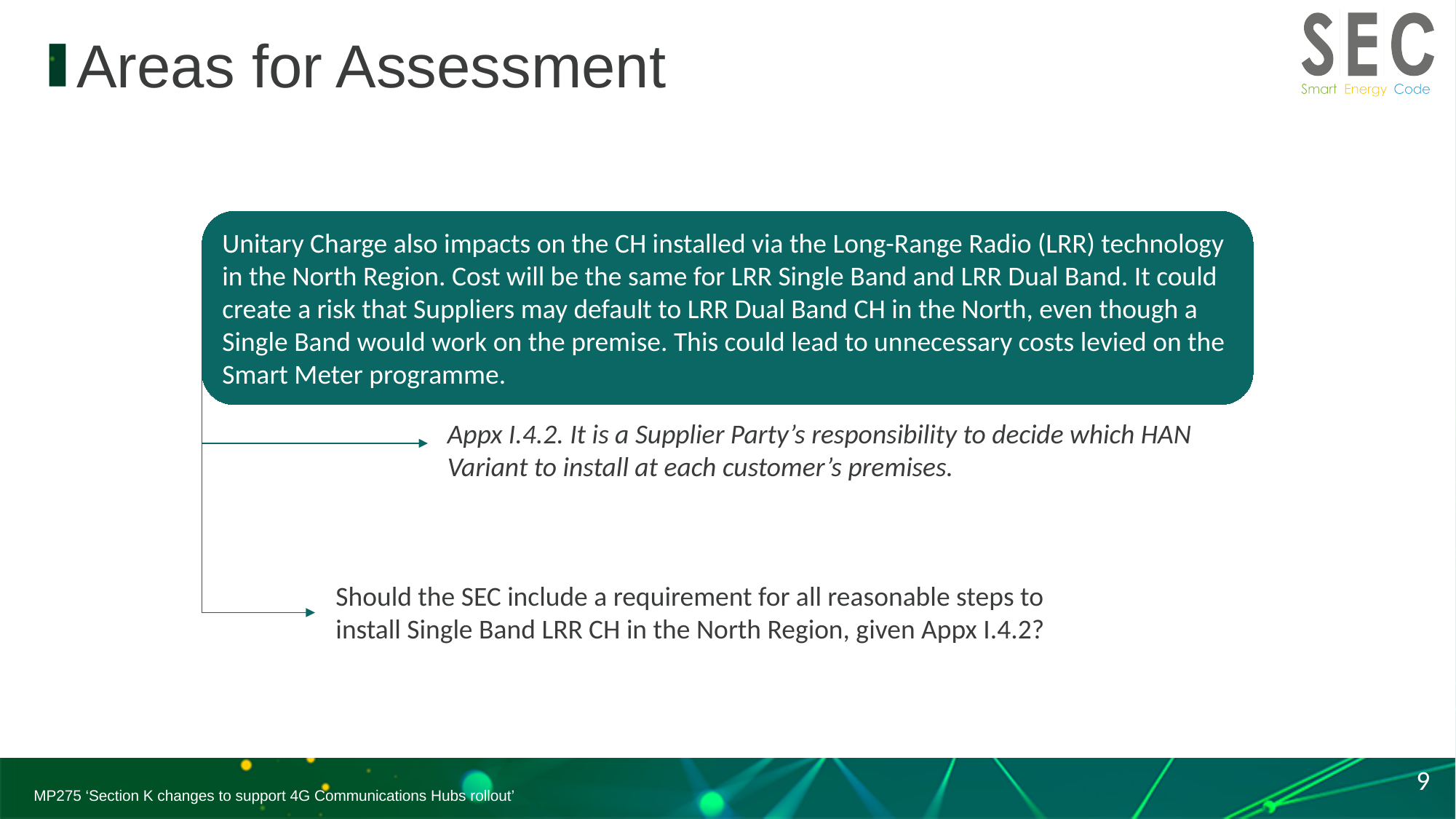

# Areas for Assessment
Unitary Charge also impacts on the CH installed via the Long-Range Radio (LRR) technology in the North Region. Cost will be the same for LRR Single Band and LRR Dual Band. It could create a risk that Suppliers may default to LRR Dual Band CH in the North, even though a Single Band would work on the premise. This could lead to unnecessary costs levied on the Smart Meter programme.
Appx I.4.2. It is a Supplier Party’s responsibility to decide which HAN Variant to install at each customer’s premises.
Should the SEC include a requirement for all reasonable steps to install Single Band LRR CH in the North Region, given Appx I.4.2?
9
MP275 ‘Section K changes to support 4G Communications Hubs rollout’